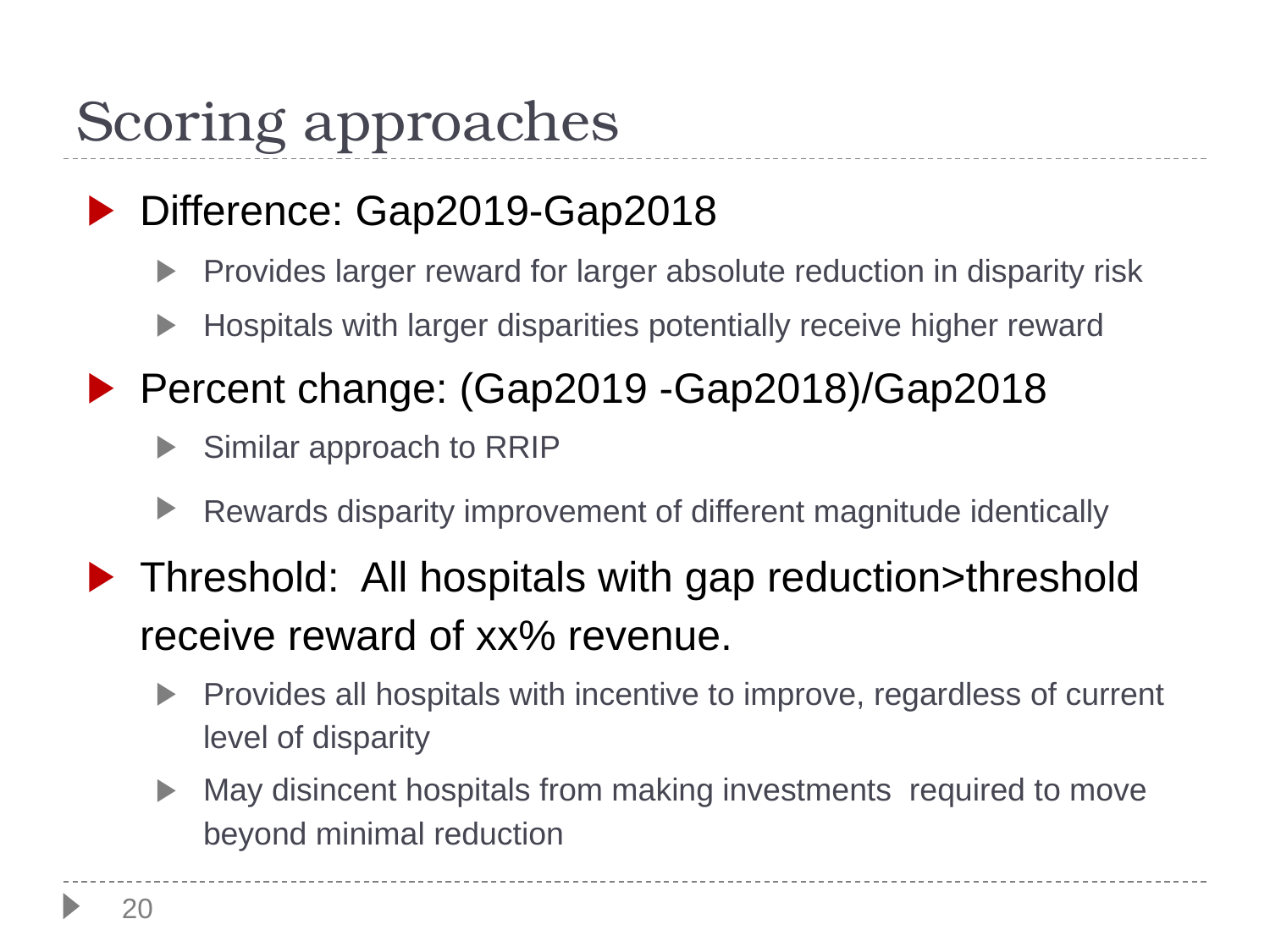

# Scoring approaches
Difference: Gap2019-Gap2018
Provides larger reward for larger absolute reduction in disparity risk
Hospitals with larger disparities potentially receive higher reward
Percent change: (Gap2019 -Gap2018)/Gap2018
Similar approach to RRIP
Rewards disparity improvement of different magnitude identically
Threshold:  All hospitals with gap reduction>threshold receive reward of xx% revenue.
Provides all hospitals with incentive to improve, regardless of current level of disparity
May disincent hospitals from making investments  required to move beyond minimal reduction